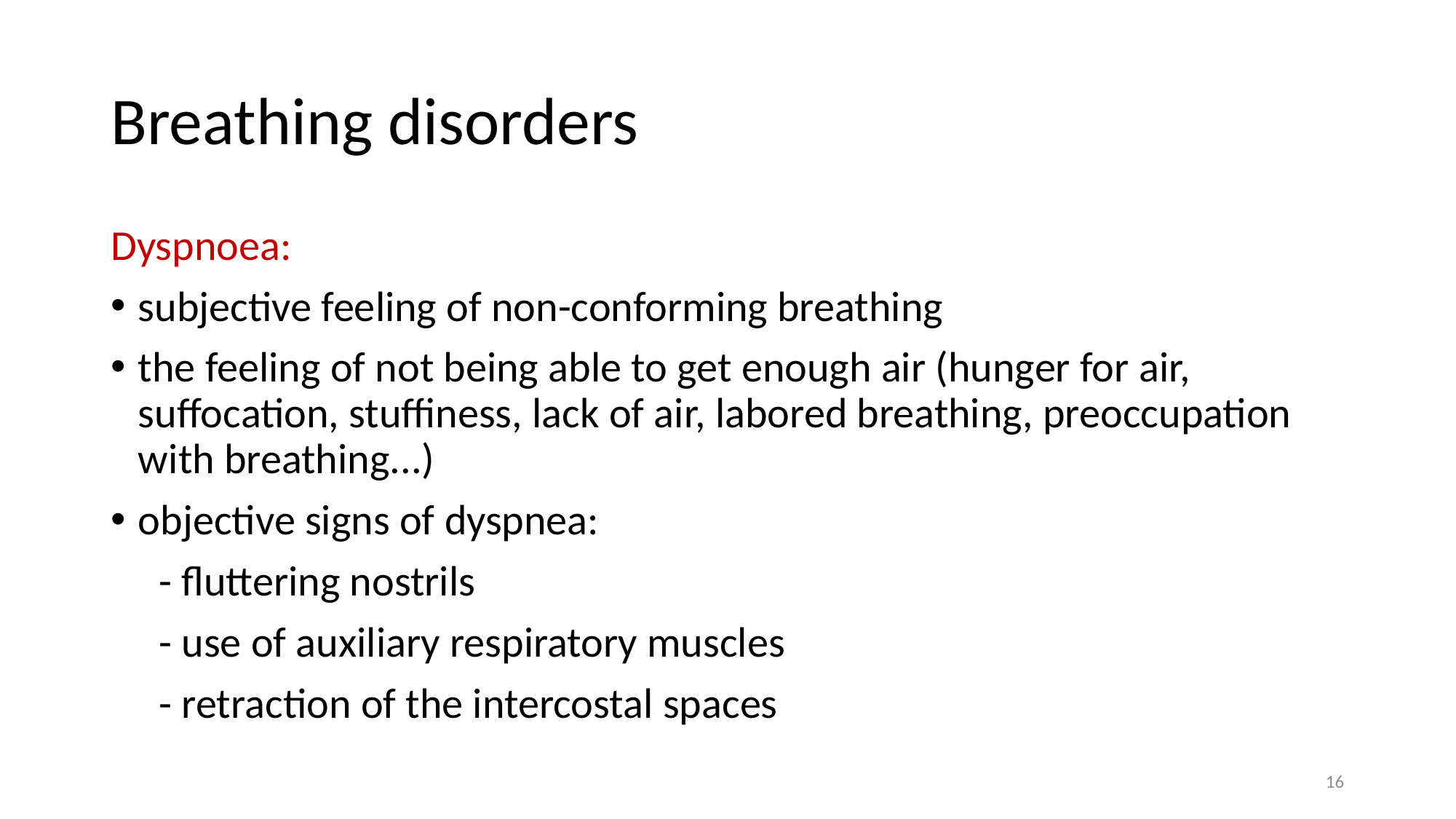

# Breathing disorders
Dyspnoea:
subjective feeling of non-conforming breathing
the feeling of not being able to get enough air (hunger for air, suffocation, stuffiness, lack of air, labored breathing, preoccupation with breathing...)
objective signs of dyspnea:
     - fluttering nostrils
     - use of auxiliary respiratory muscles
     - retraction of the intercostal spaces
16